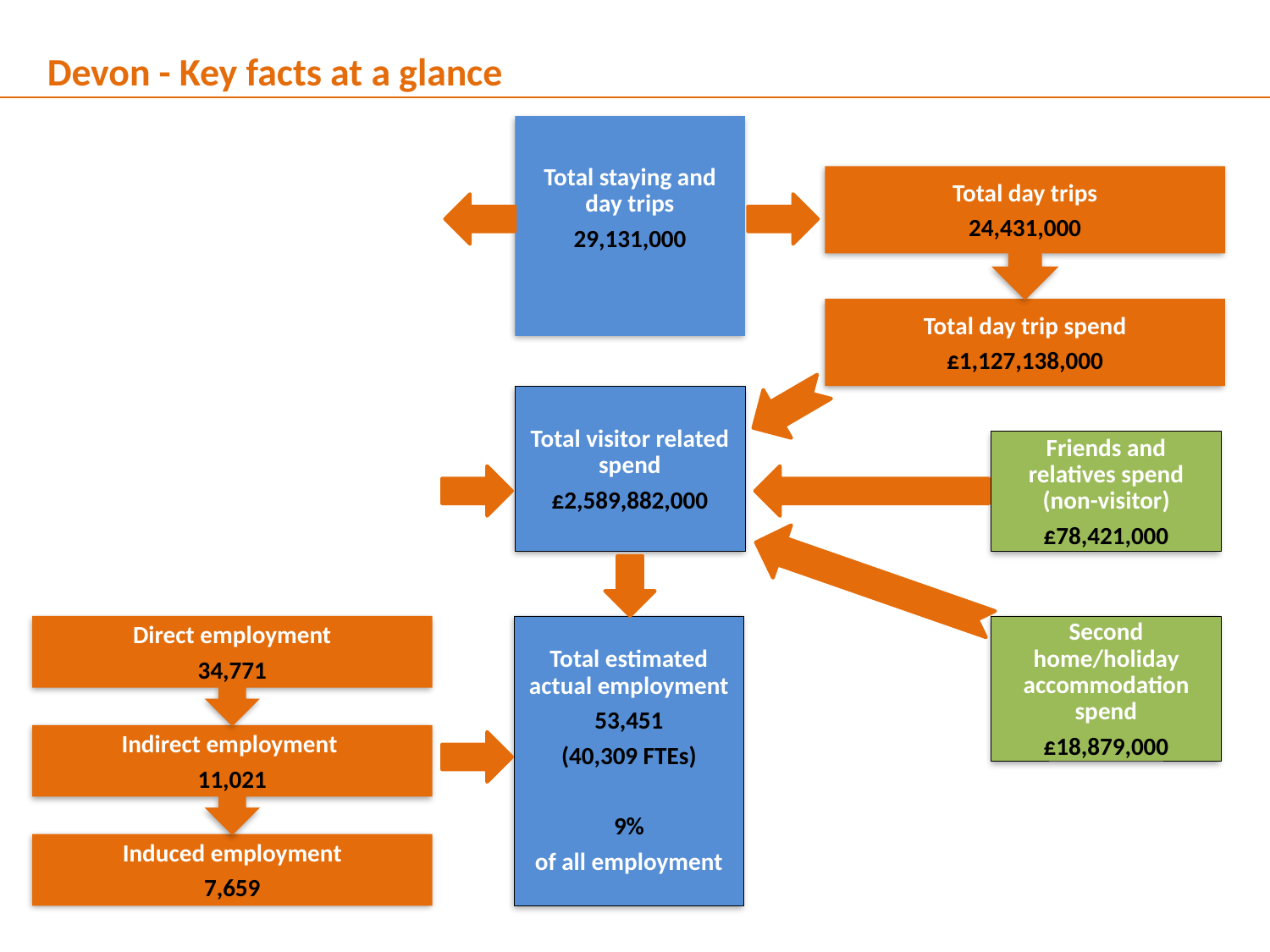

Devon - Key facts at a glance

Total staying and day trips
29,131,000

Total day trip spend
£1,127,138,000

Total day trips
24,431,000

Total visitor related spend
£2,589,882,000

Friends and relatives spend (non-visitor)
£78,421,000

Total estimated actual employment
53,451
(40,309 FTEs)

9%
of all employment

Induced employment
7,659

Indirect employment
11,021

Direct employment
34,771

Second home/holiday accommodation spend
£18,879,000